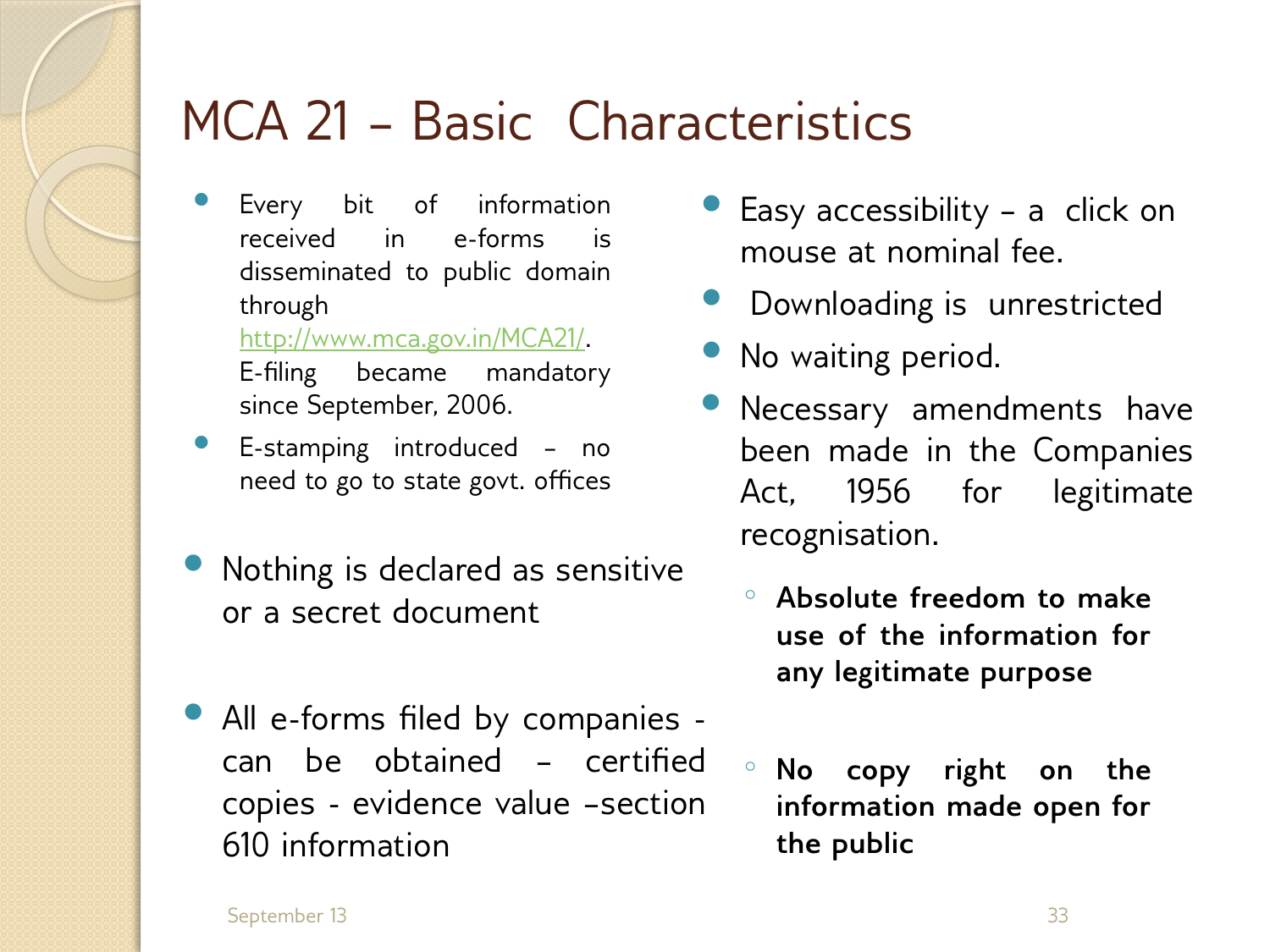

# MCA 21 – Basic  Characteristics
Every bit of information received in e-forms is disseminated to public domain through http://www.mca.gov.in/MCA21/.   E-filing became mandatory since September, 2006.
E-stamping introduced – no need to go to state govt. offices

Easy accessibility – a  click on mouse at nominal fee.
 Downloading is  unrestricted
No waiting period.
Necessary amendments have been made in the Companies Act, 1956 for legitimate recognisation.

Nothing is declared as sensitive or a secret document

All e-forms filed by companies - can be obtained – certified copies - evidence value –section 610 information
Absolute freedom to make use of the information for any legitimate purpose

No copy right on the information made open for the public
September 13
33